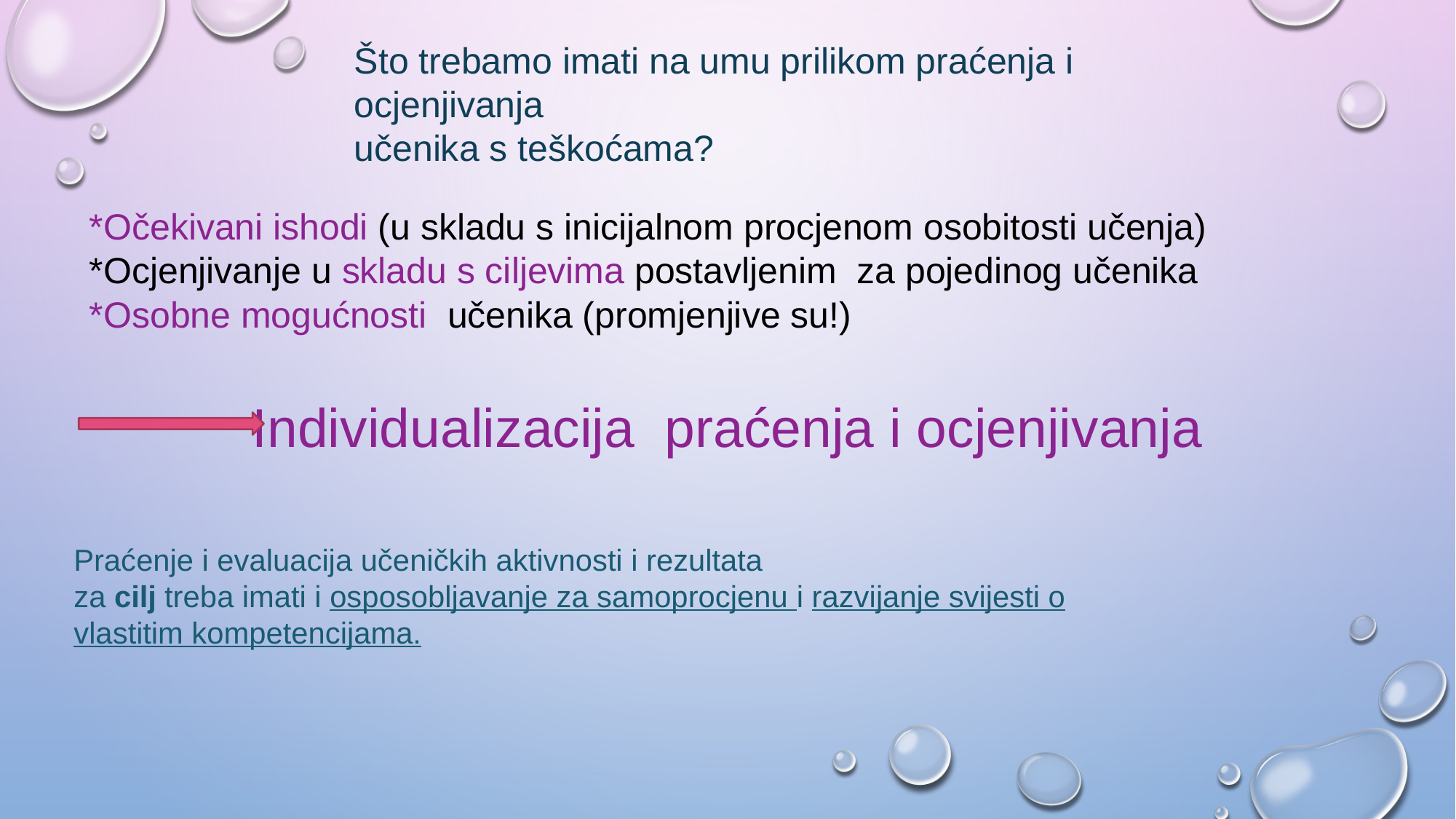

Što trebamo imati na umu prilikom praćenja i ocjenjivanja
učenika s teškoćama?
*Očekivani ishodi (u skladu s inicijalnom procjenom osobitosti učenja)
*Ocjenjivanje u skladu s ciljevima postavljenim  za pojedinog učenika
*Osobne mogućnosti  učenika (promjenjive su!)
Individualizacija  praćenja i ocjenjivanja

Praćenje i evaluacija učeničkih aktivnosti i rezultata
za cilj treba imati i osposobljavanje za samoprocjenu i razvijanje svijesti o vlastitim kompetencijama.